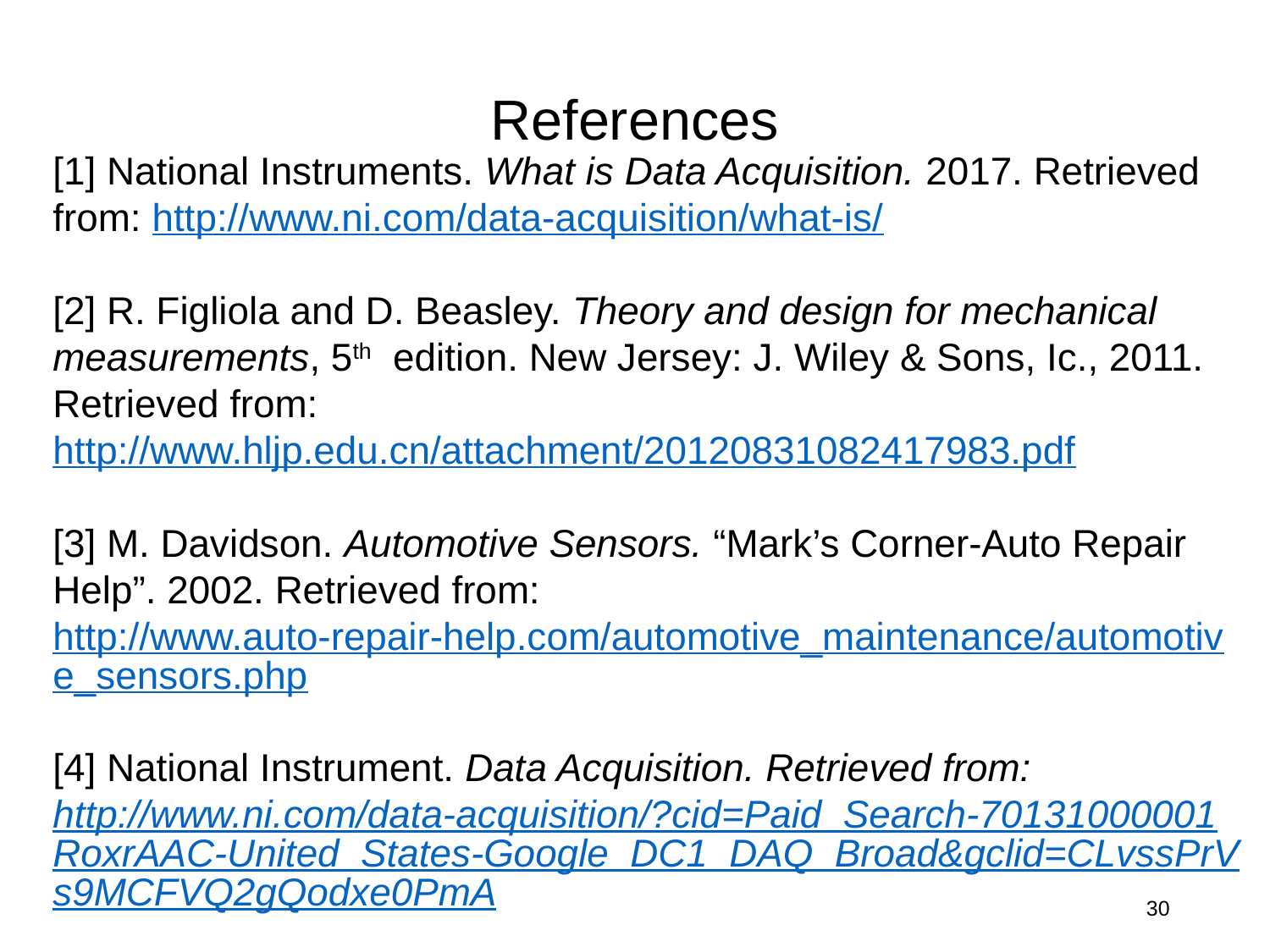

References
[1] National Instruments. What is Data Acquisition. 2017. Retrieved from: http://www.ni.com/data-acquisition/what-is/

[2] R. Figliola and D. Beasley. Theory and design for mechanical measurements, 5th  edition. New Jersey: J. Wiley & Sons, Ic., 2011. Retrieved from: http://www.hljp.edu.cn/attachment/20120831082417983.pdf

[3] M. Davidson. Automotive Sensors. “Mark’s Corner-Auto Repair Help”. 2002. Retrieved from: http://www.auto-repair-help.com/automotive_maintenance/automotive_sensors.php

[4] National Instrument. Data Acquisition. Retrieved from: http://www.ni.com/data-acquisition/?cid=Paid_Search-70131000001RoxrAAC-United_States-Google_DC1_DAQ_Broad&gclid=CLvssPrVs9MCFVQ2gQodxe0PmA
30